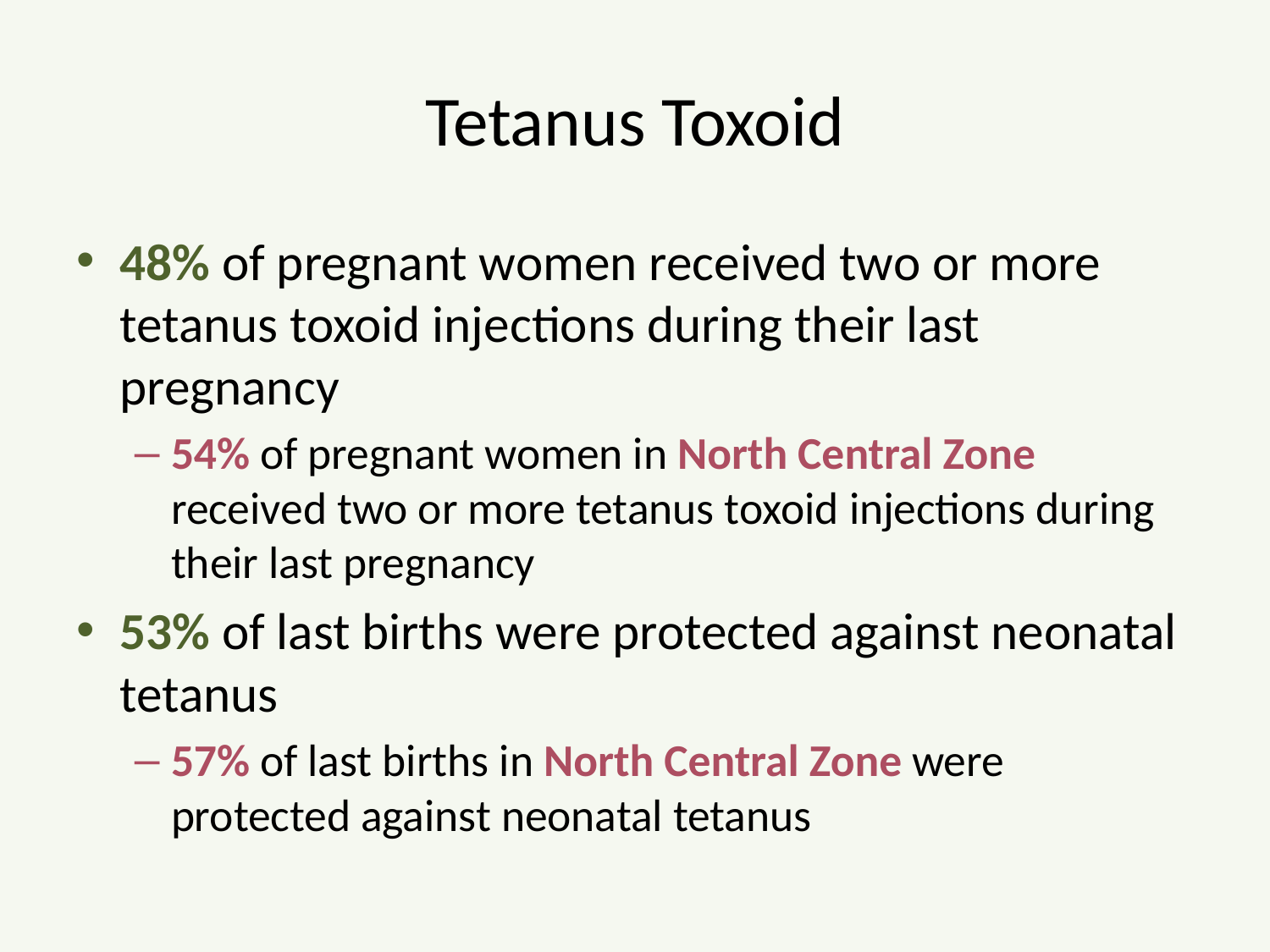

# Tetanus Toxoid
48% of pregnant women received two or more tetanus toxoid injections during their last pregnancy
54% of pregnant women in North Central Zone received two or more tetanus toxoid injections during their last pregnancy
53% of last births were protected against neonatal tetanus
57% of last births in North Central Zone were protected against neonatal tetanus